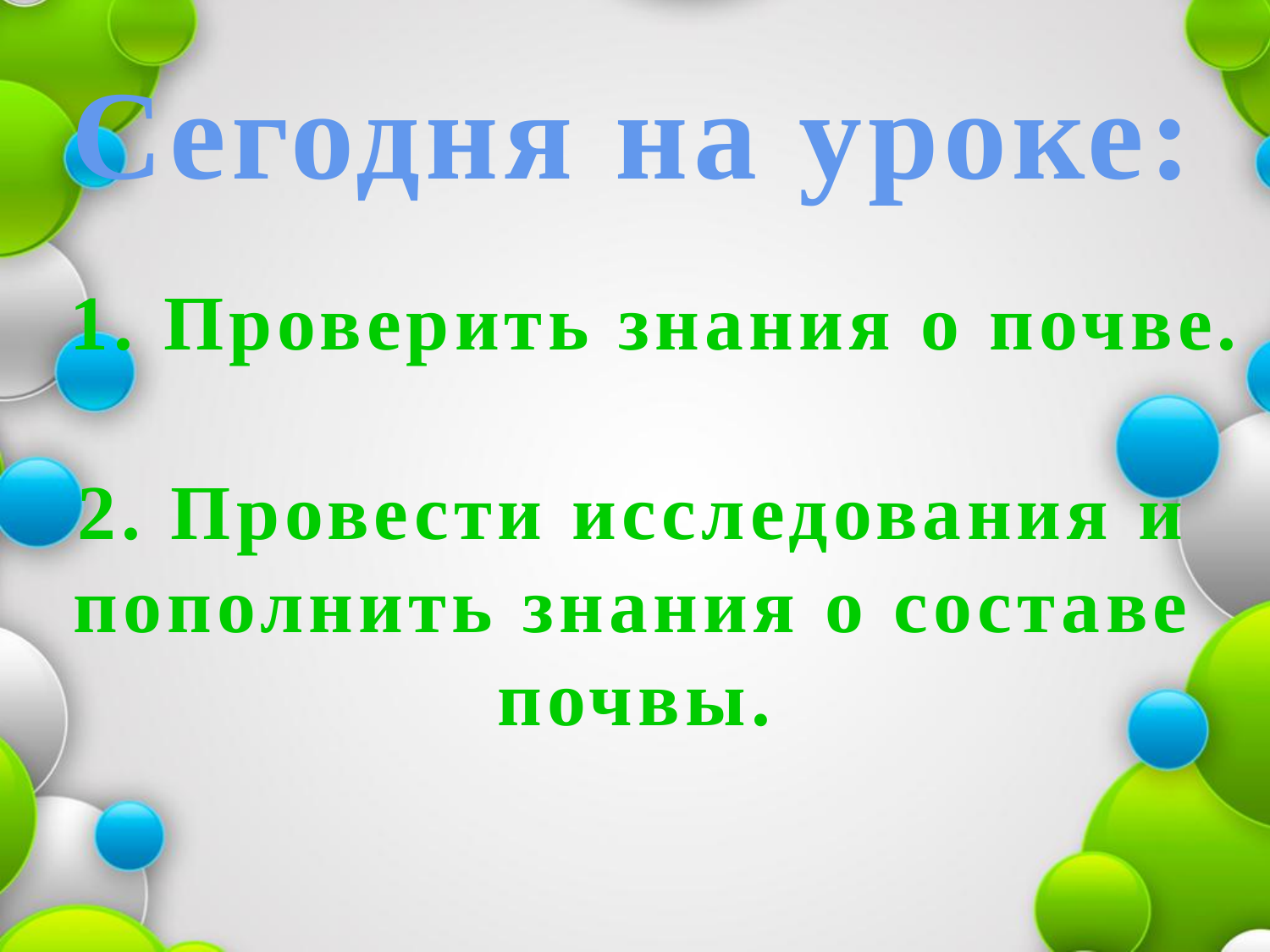

Сегодня на уроке:
1. Проверить знания о почве.
2. Провести исследования и пополнить знания о составе почвы.